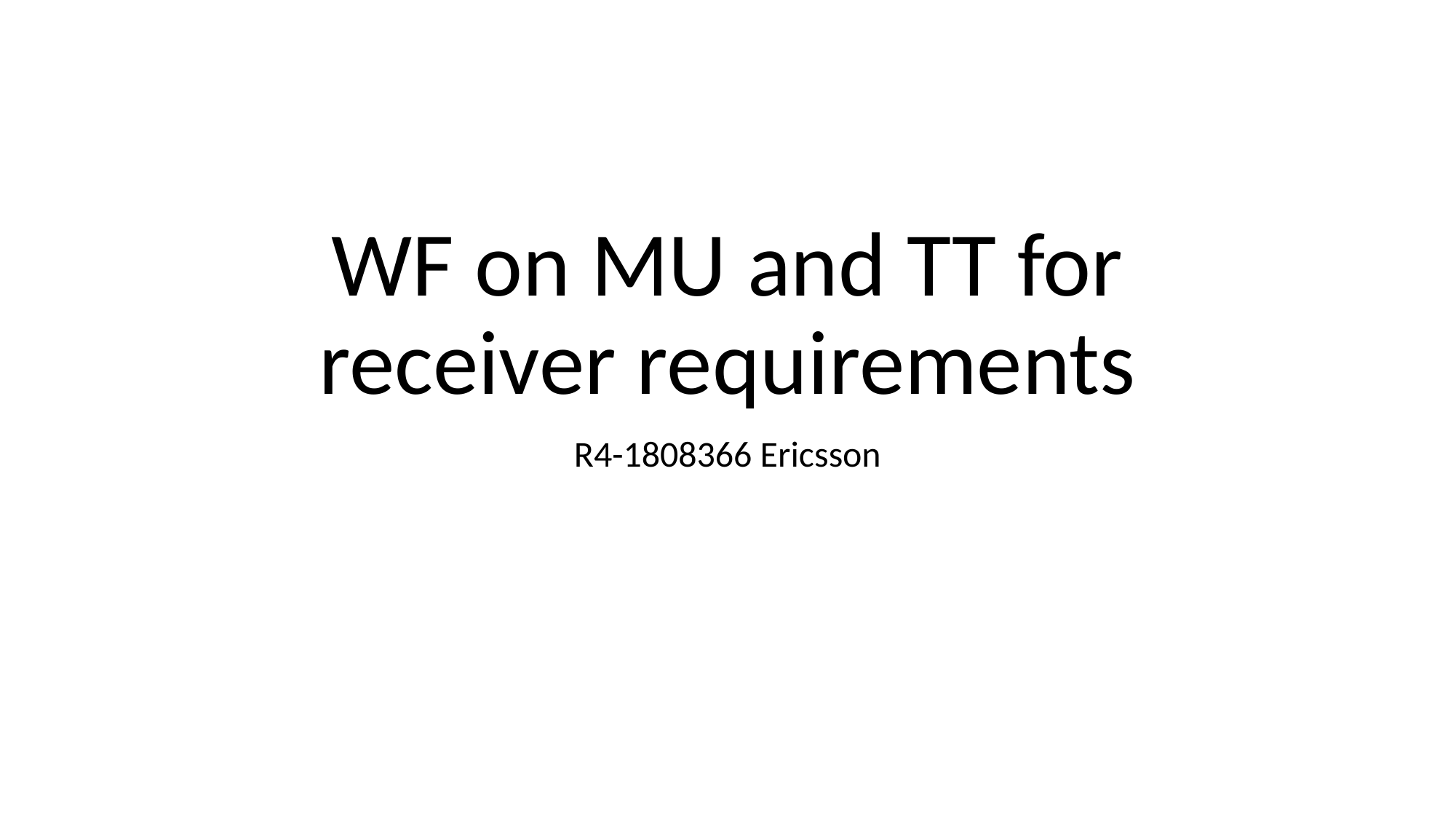

# WF on MU and TT for receiver requirements
R4-1808366 Ericsson